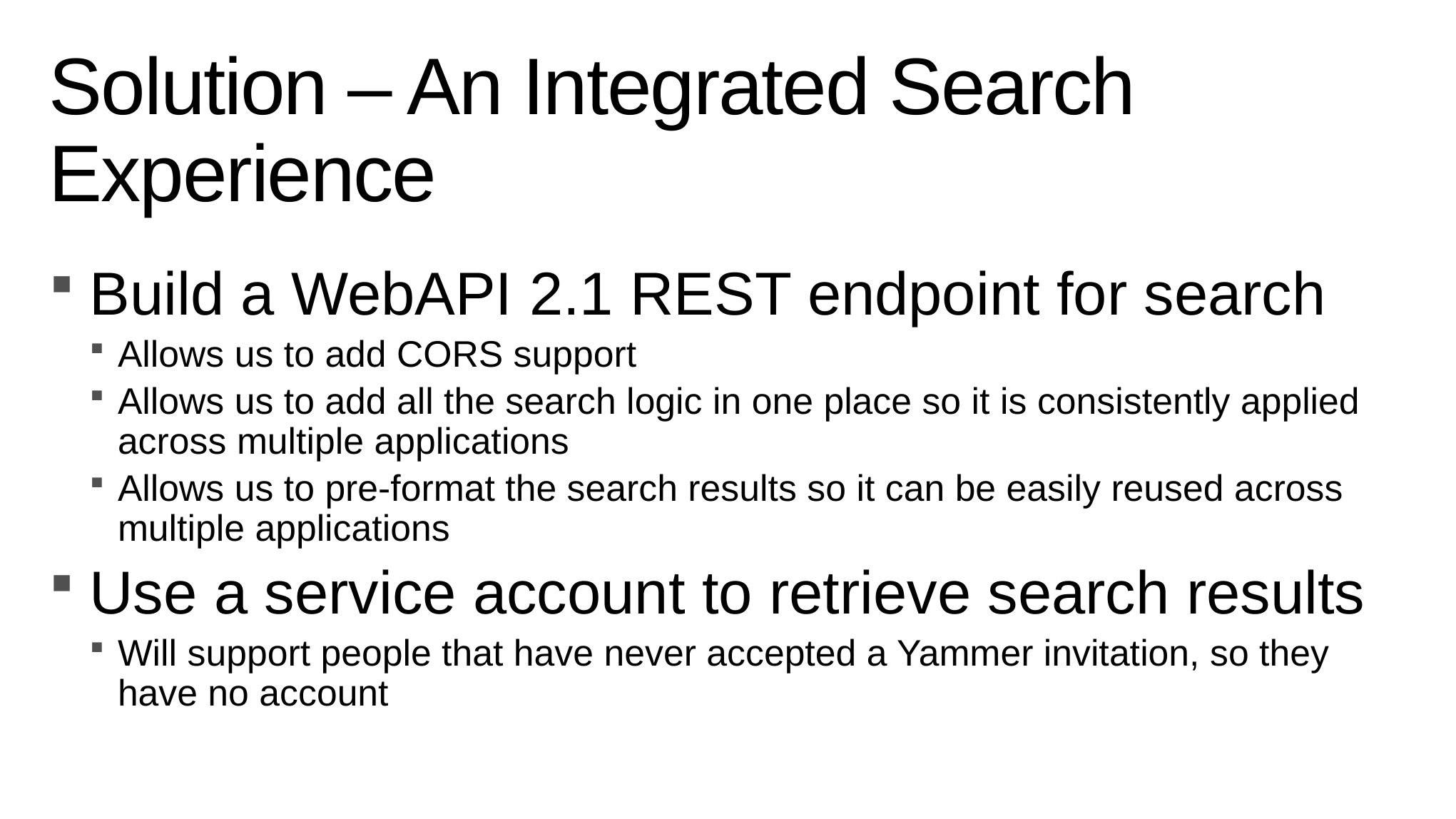

# Solution – An Integrated Search Experience
Build a WebAPI 2.1 REST endpoint for search
Allows us to add CORS support
Allows us to add all the search logic in one place so it is consistently applied across multiple applications
Allows us to pre-format the search results so it can be easily reused across multiple applications
Use a service account to retrieve search results
Will support people that have never accepted a Yammer invitation, so they have no account